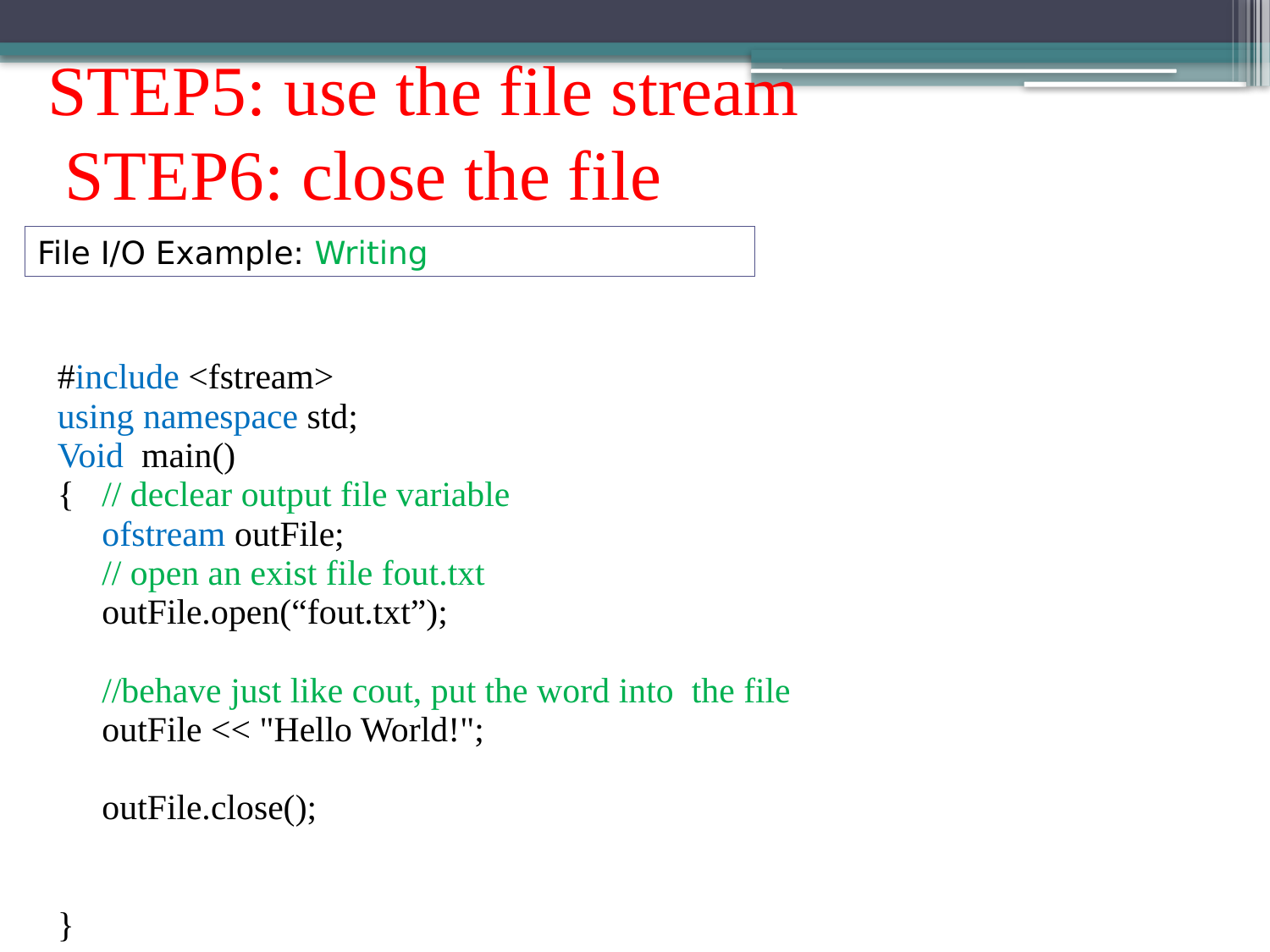

# STEP5: use the file stream STEP6: close the file
File I/O Example: Writing
#include <fstream>
using namespace std;
Void  main()
{	// declear output file variable
	ofstream outFile;
	// open an exist file fout.txt
    	outFile.open(“fout.txt”);

	//behave just like cout, put the word into  the file
	outFile << "Hello World!";

	outFile.close();

}